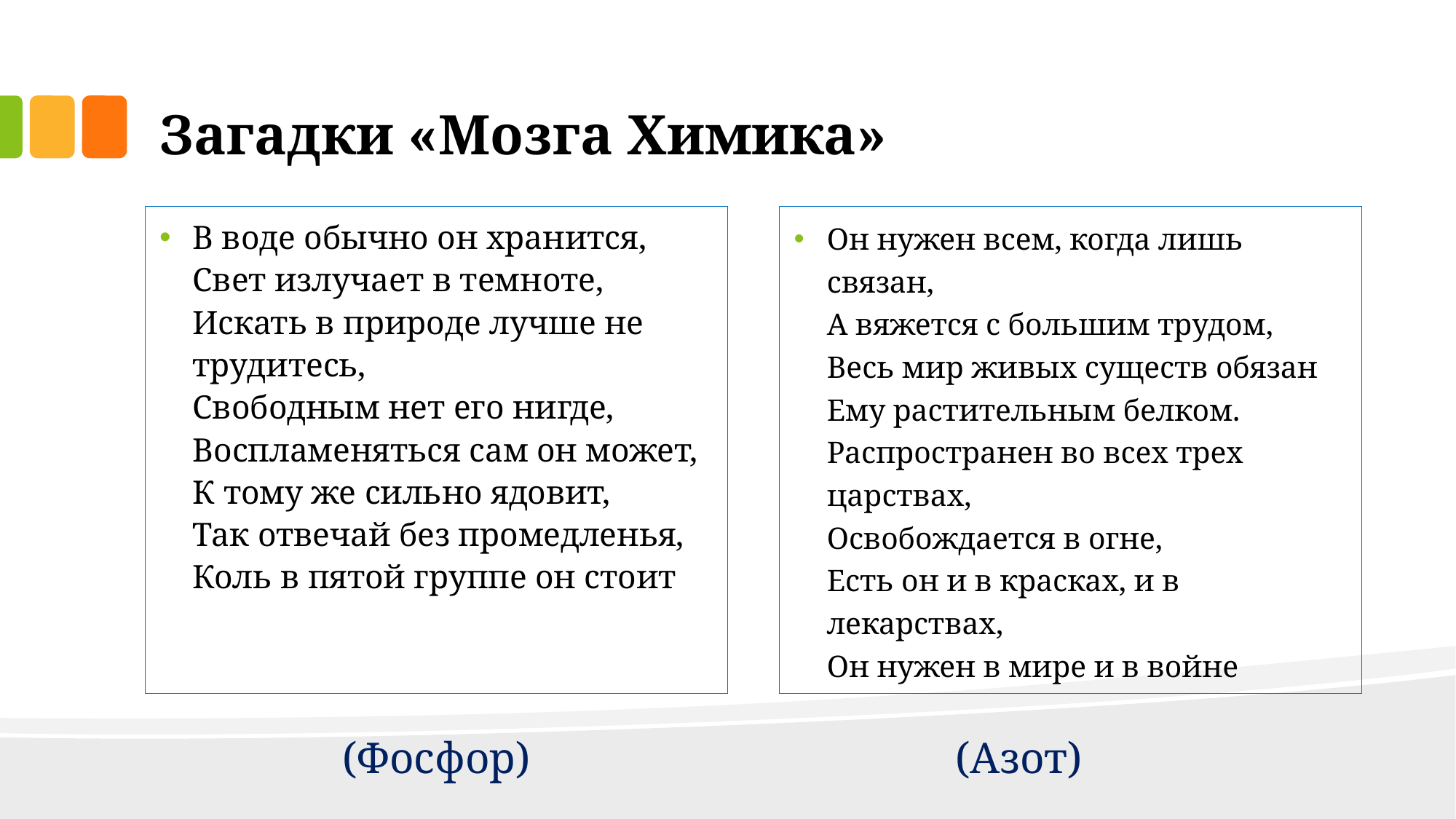

# Загадки «Мозга Химика»
В воде обычно он хранится,
Свет излучает в темноте,
Искать в природе лучше не трудитесь,
Свободным нет его нигде,
Воспламеняться сам он может,
К тому же сильно ядовит,
Так отвечай без промедленья,
Коль в пятой группе он стоит
Он нужен всем, когда лишь связан,
А вяжется с большим трудом,
Весь мир живых существ обязан
Ему растительным белком. 
Распространен во всех трех царствах,
Освобождается в огне,
Есть он и в красках, и в лекарствах,
Он нужен в мире и в войне
(Фосфор)
(Азот)